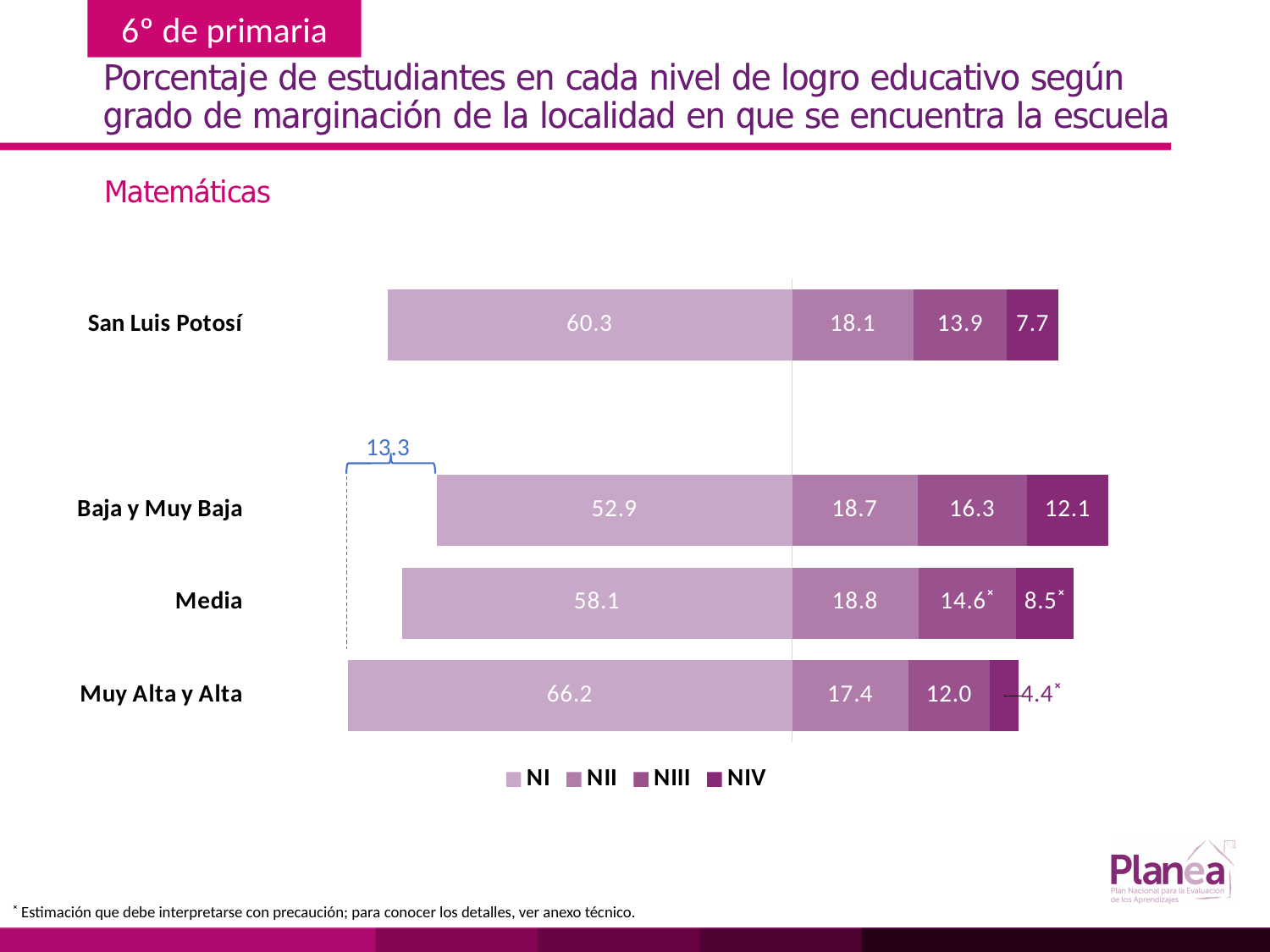

# Porcentaje de estudiantes en cada nivel de logro educativo según grado de marginación de la localidad en que se encuentra la escuela

Matemáticas

### Chart

| Category |  |  |  |  |
|---|---|---|---|---|
| Muy Alta y Alta | -66.2 | 17.4 | 12.0 | 4.4 |
| Media | -58.1 | 18.8 | 14.6 | 8.5 |
| Baja y Muy Baja | -52.9 | 18.7 | 16.3 | 12.1 |
|  | None | None | None | None |
| San Luis Potosí | -60.3 | 18.1 | 13.9 | 7.7 |
13.3
˟ Estimación que debe interpretarse con precaución; para conocer los detalles, ver anexo técnico.